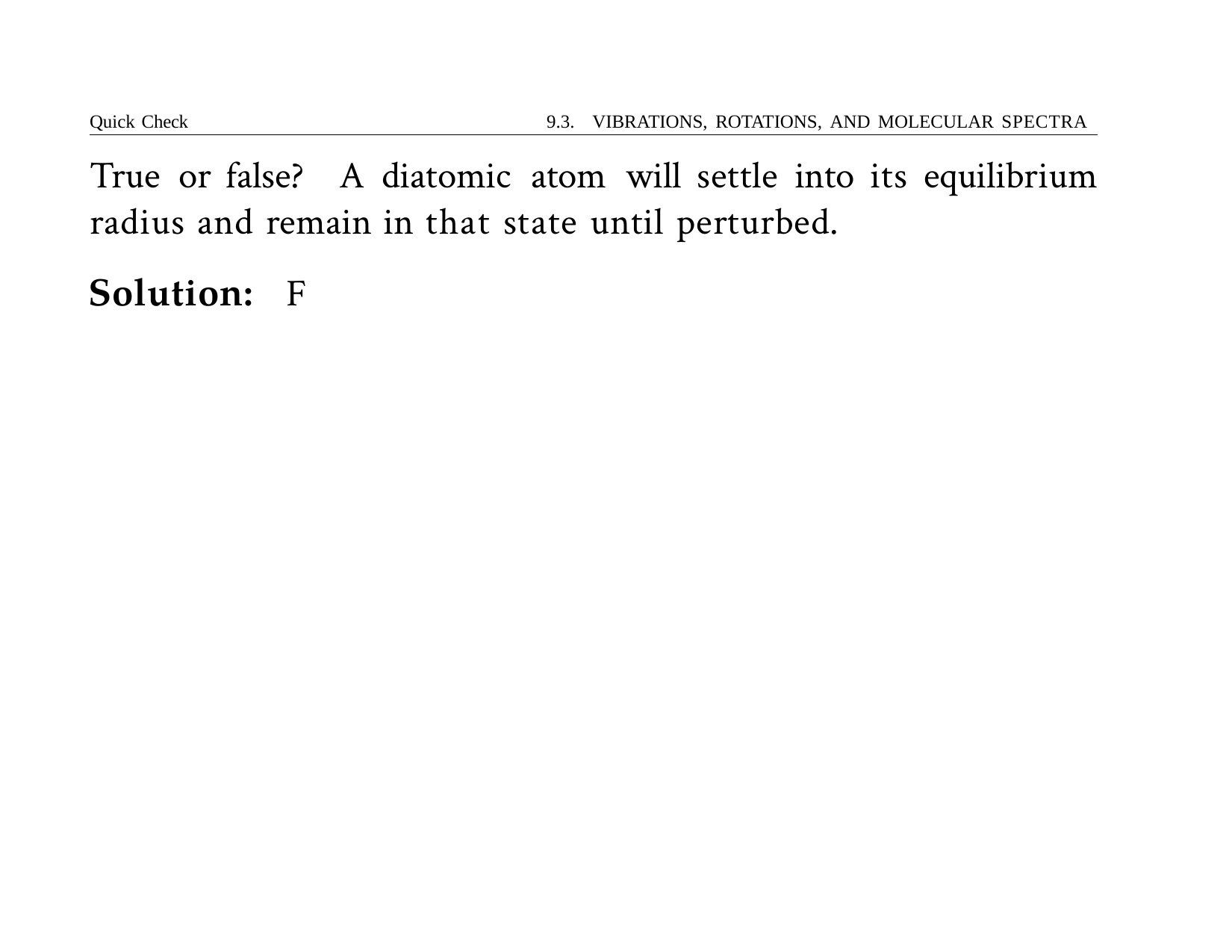

Quick Check
9.3.  VIBRATIONS, ROTATIONS, AND MOLECULAR SPECTRA

# True	or	false?	A	diatomic	atom	will	settle	into	its	equilibrium radius and remain in that state until perturbed.
Solution:	F